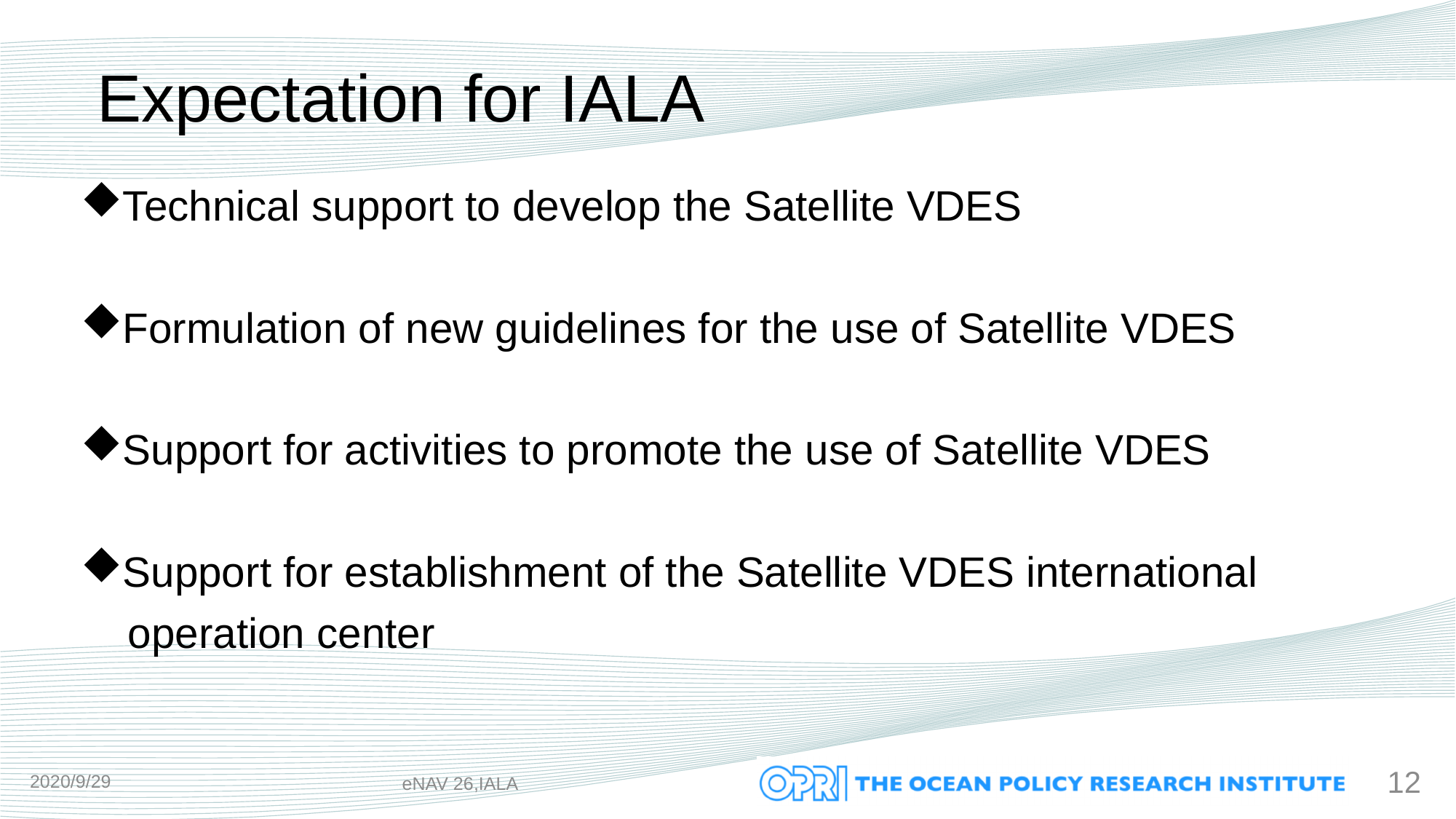

# Expectation for IALA
Technical support to develop the Satellite VDES

Formulation of new guidelines for the use of Satellite VDES

Support for activities to promote the use of Satellite VDES

Support for establishment of the Satellite VDES international
    operation center

2020/9/29
12
eNAV 26,IALA